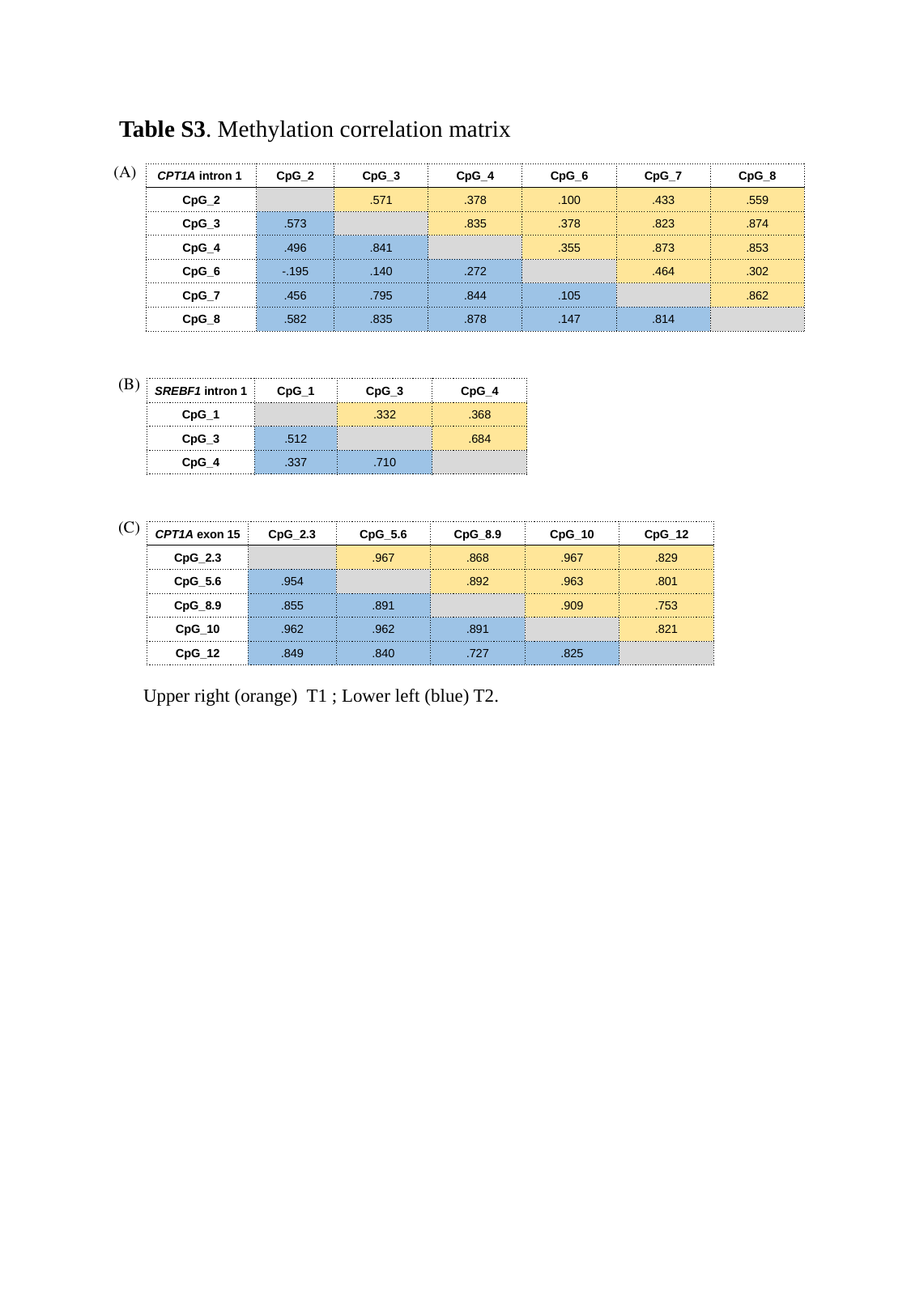

Table S3. Methylation correlation matrix
(A)
| CPT1A intron 1 | CpG\_2 | CpG\_3 | CpG\_4 | CpG\_6 | CpG\_7 | CpG\_8 |
| --- | --- | --- | --- | --- | --- | --- |
| CpG\_2 |  | .571 | .378 | .100 | .433 | .559 |
| CpG\_3 | .573 |  | .835 | .378 | .823 | .874 |
| CpG\_4 | .496 | .841 |  | .355 | .873 | .853 |
| CpG\_6 | -.195 | .140 | .272 |  | .464 | .302 |
| CpG\_7 | .456 | .795 | .844 | .105 |  | .862 |
| CpG\_8 | .582 | .835 | .878 | .147 | .814 |  |
(B)
| SREBF1 intron 1 | CpG\_1 | CpG\_3 | CpG\_4 |
| --- | --- | --- | --- |
| CpG\_1 |  | .332 | .368 |
| CpG\_3 | .512 |  | .684 |
| CpG\_4 | .337 | .710 |  |
(C)
| CPT1A exon 15 | CpG\_2.3 | CpG\_5.6 | CpG\_8.9 | CpG\_10 | CpG\_12 |
| --- | --- | --- | --- | --- | --- |
| CpG\_2.3 |  | .967 | .868 | .967 | .829 |
| CpG\_5.6 | .954 |  | .892 | .963 | .801 |
| CpG\_8.9 | .855 | .891 |  | .909 | .753 |
| CpG\_10 | .962 | .962 | .891 |  | .821 |
| CpG\_12 | .849 | .840 | .727 | .825 |  |
Upper right (orange)  T1 ; Lower left (blue) T2.